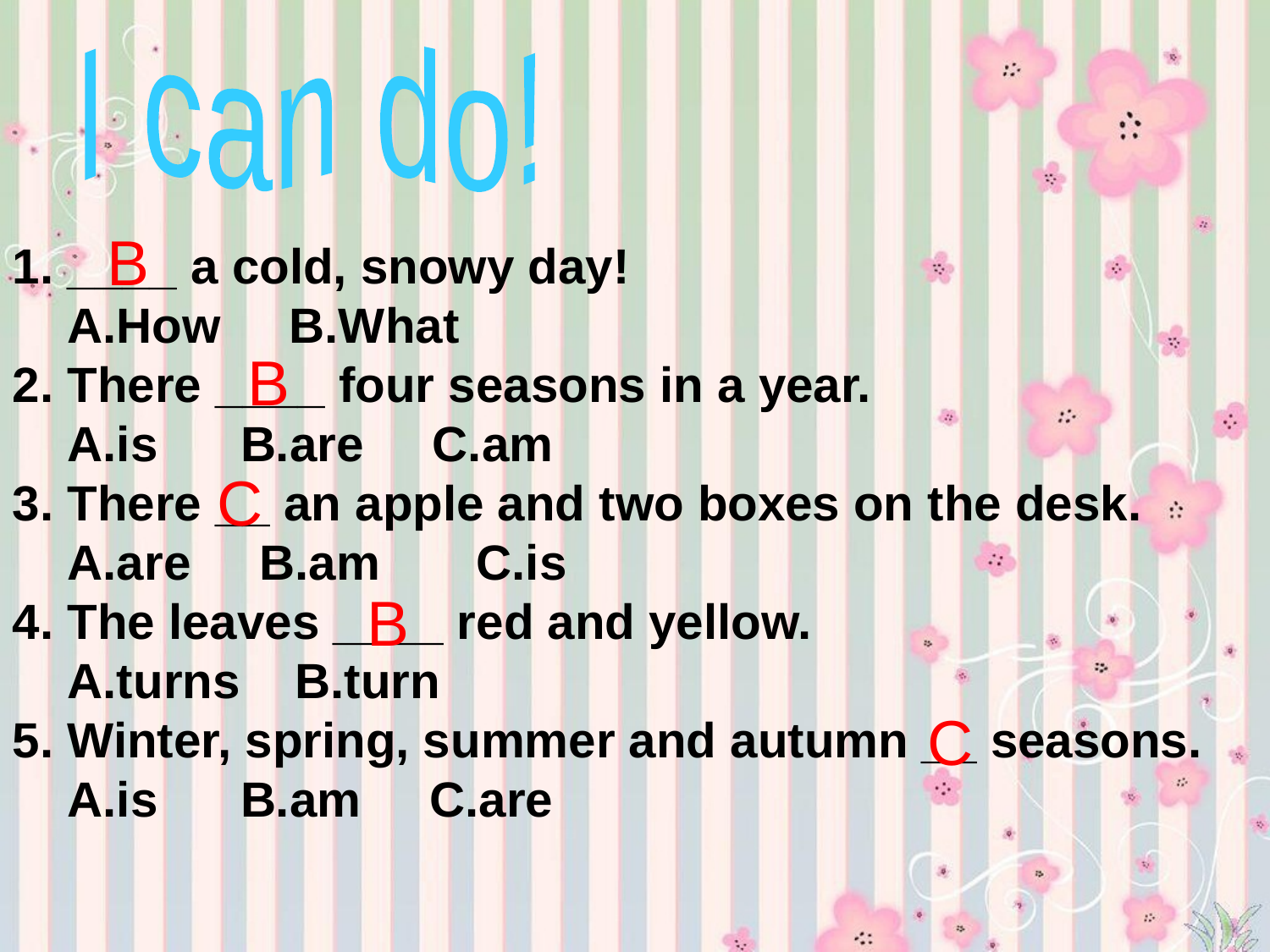

I can do!

1. ____ a cold, snowy day!
    A.How     B.What
2. There ____ four seasons in a year.
    A.is      B.are     C.am
3. There __ an apple and two boxes on the desk.
    A.are     B.am       C.is
4. The leaves ____ red and yellow.
    A.turns    B.turn
5. Winter, spring, summer and autumn __ seasons.
    A.is      B.am     C.are

B
B
C
B
C